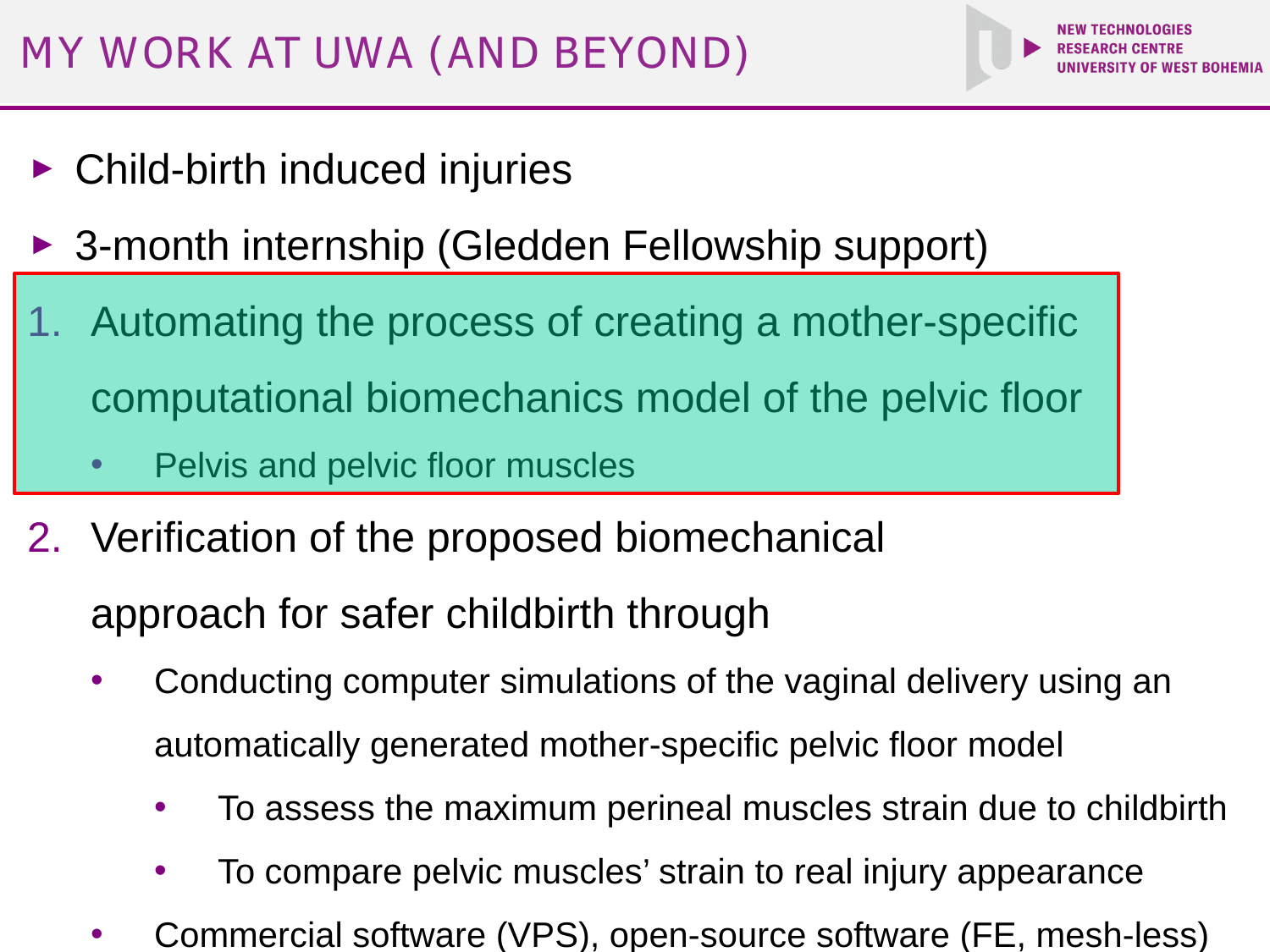

MY WORK AT UWA (AND BEYOND)
Child-birth induced injuries
3-month internship (Gledden Fellowship support)
Automating the process of creating a mother-specific computational biomechanics model of the pelvic floor
Pelvis and pelvic floor muscles
Verification of the proposed biomechanical
approach for safer childbirth through
Conducting computer simulations of the vaginal delivery using an automatically generated mother-specific pelvic floor model
To assess the maximum perineal muscles strain due to childbirth
To compare pelvic muscles’ strain to real injury appearance
Commercial software (VPS), open-source software (FE, mesh-less)